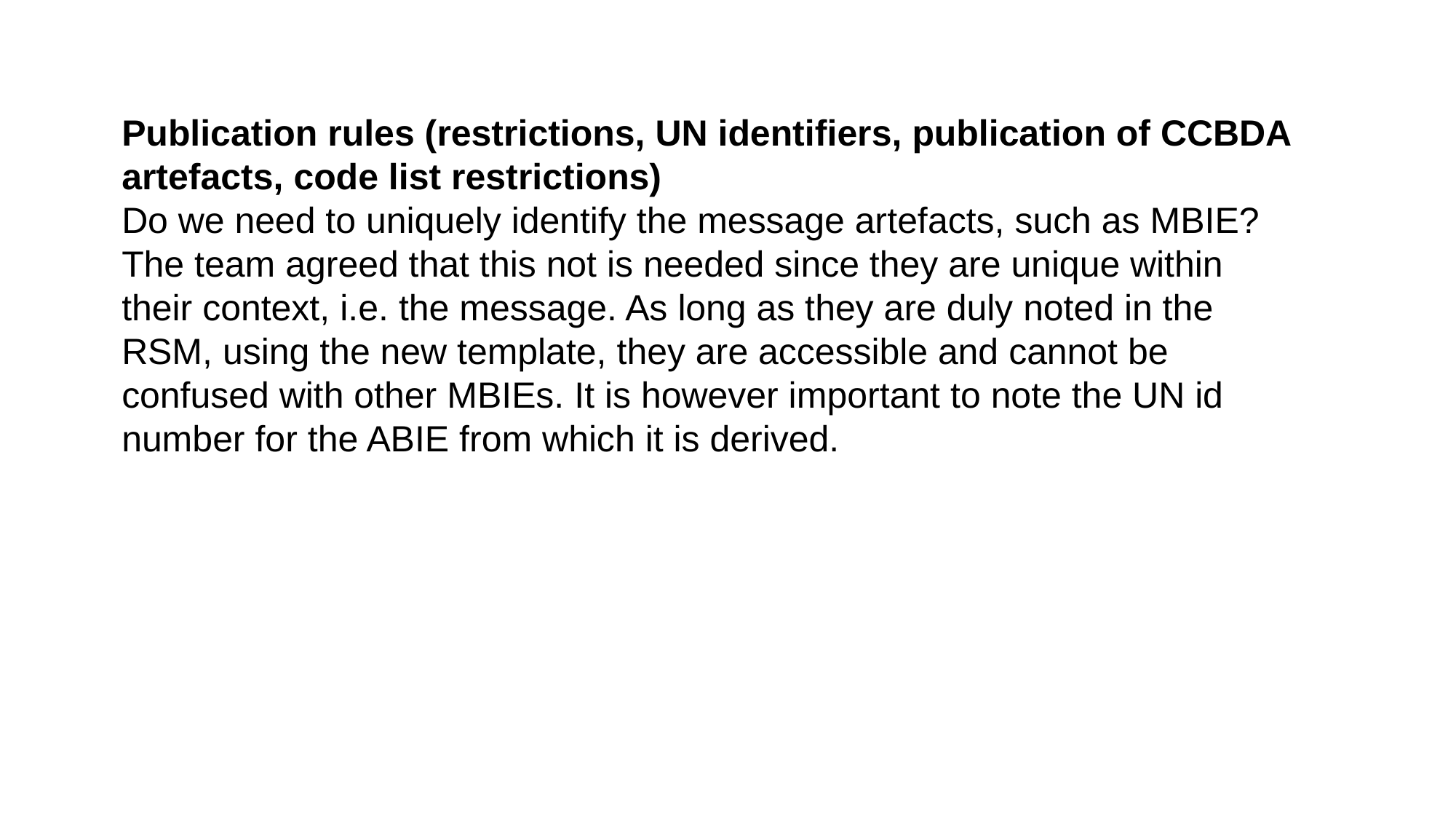

Publication rules (restrictions, UN identifiers, publication of CCBDA artefacts, code list restrictions)
Do we need to uniquely identify the message artefacts, such as MBIE? The team agreed that this not is needed since they are unique within their context, i.e. the message. As long as they are duly noted in the RSM, using the new template, they are accessible and cannot be confused with other MBIEs. It is however important to note the UN id number for the ABIE from which it is derived.